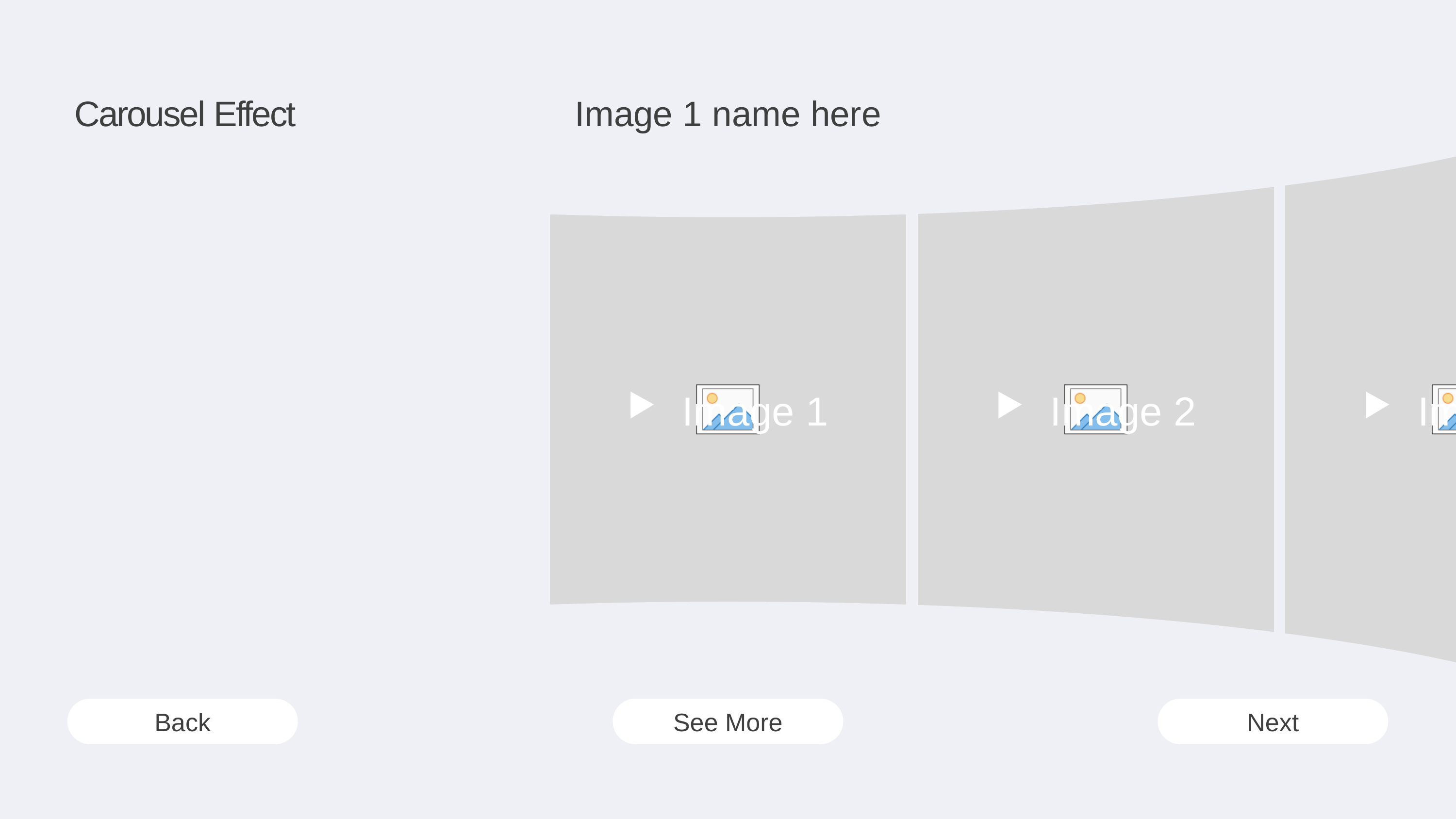

Carousel Effect
Image 1 name here

Back
See More
Next